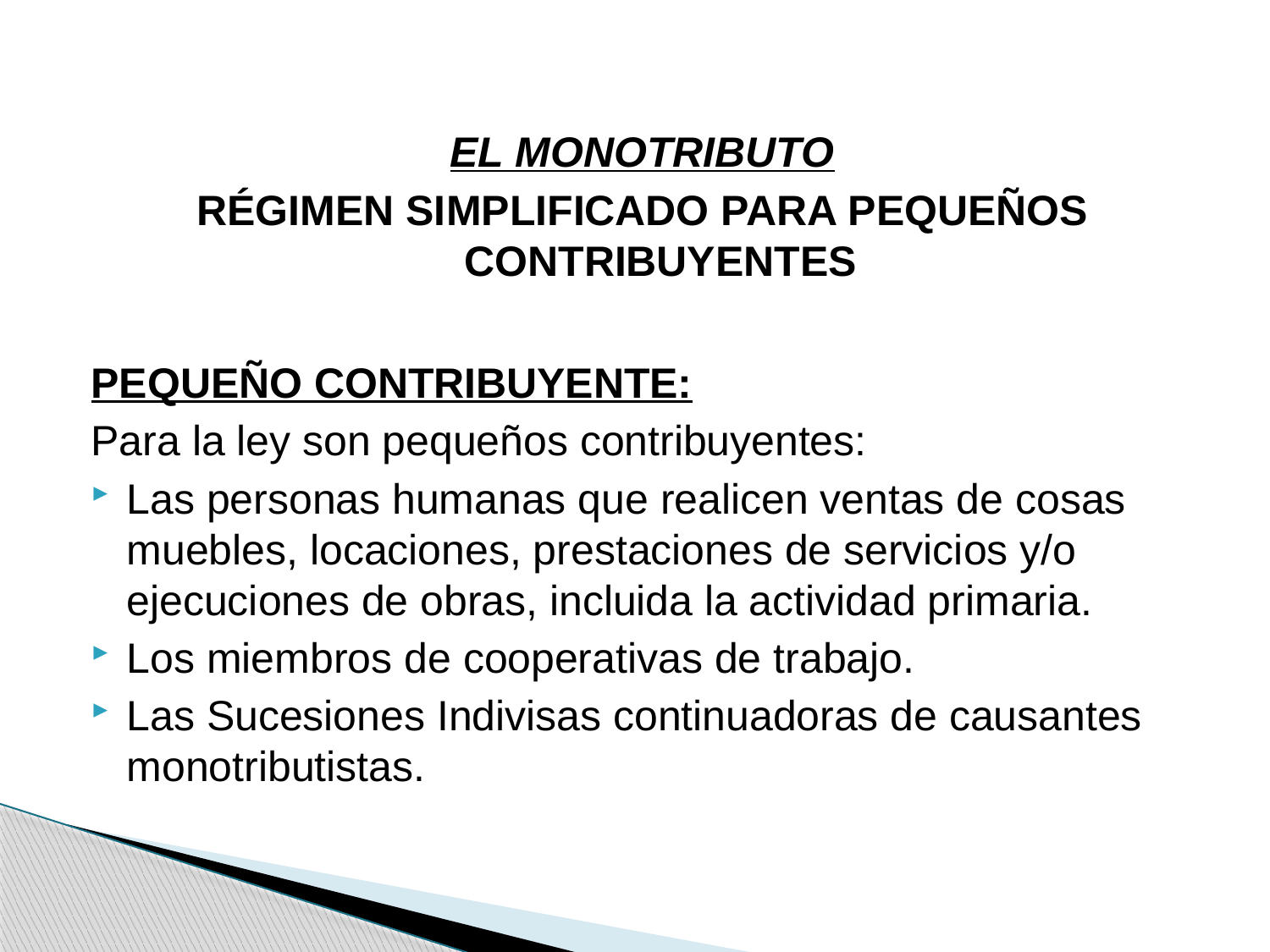

#
EL MONOTRIBUTO
RÉGIMEN SIMPLIFICADO PARA PEQUEÑOS CONTRIBUYENTES

PEQUEÑO CONTRIBUYENTE:
Para la ley son pequeños contribuyentes:
Las personas humanas que realicen ventas de cosas muebles, locaciones, prestaciones de servicios y/o ejecuciones de obras, incluida la actividad primaria.
Los miembros de cooperativas de trabajo.
Las Sucesiones Indivisas continuadoras de causantes monotributistas.